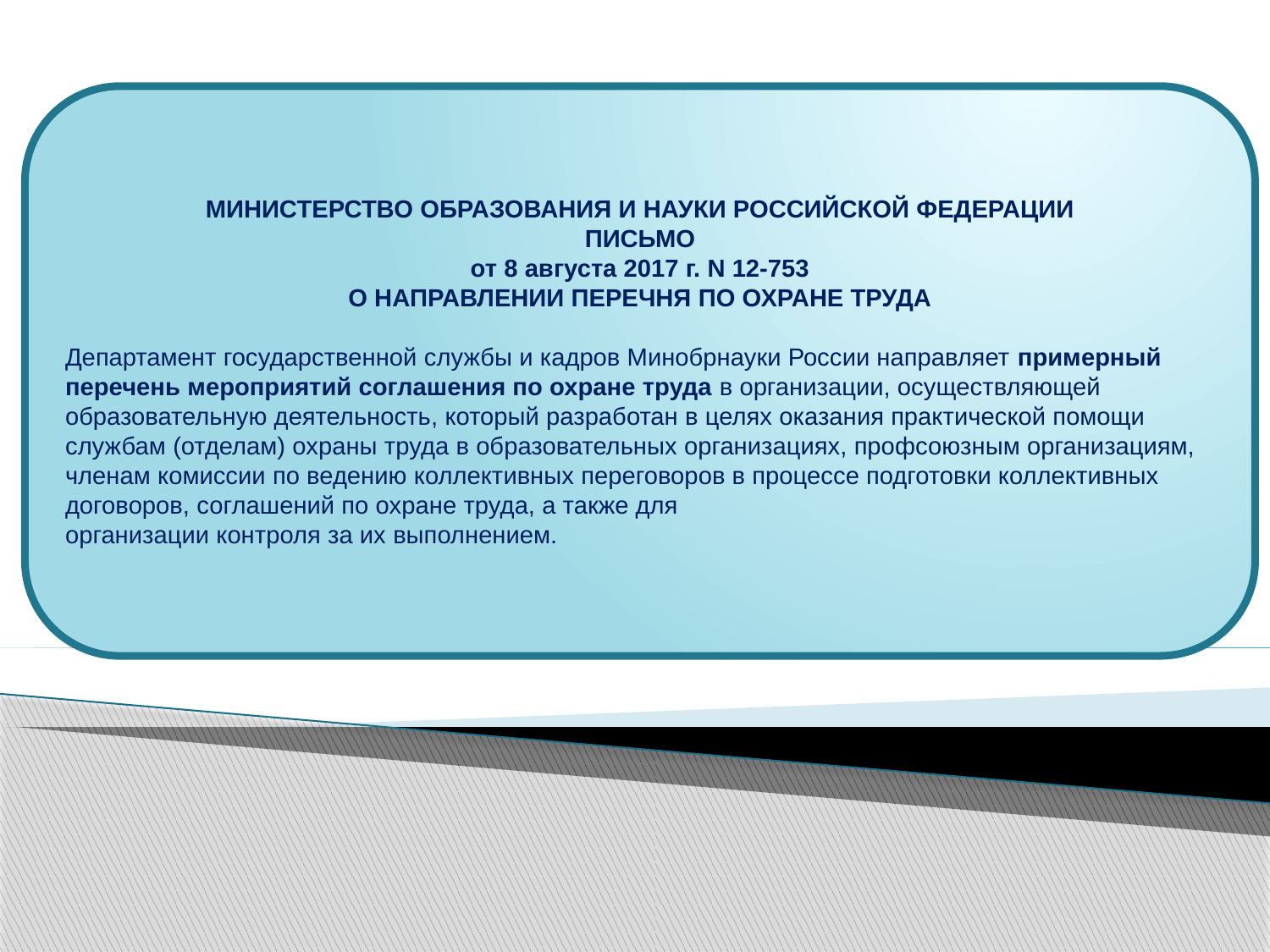

МИНИСТЕРСТВО ОБРАЗОВАНИЯ И НАУКИ РОССИЙСКОЙ ФЕДЕРАЦИИ
ПИСЬМО
от 8 августа 2017 г. N 12-753
О НАПРАВЛЕНИИ ПЕРЕЧНЯ ПО ОХРАНЕ ТРУДА

Департамент государственной службы и кадров Минобрнауки России направляет примерный перечень мероприятий соглашения по охране труда в организации, осуществляющей образовательную деятельность, который разработан в целях оказания практической помощи службам (отделам) охраны труда в образовательных организациях, профсоюзным организациям, членам комиссии по ведению коллективных переговоров в процессе подготовки коллективных договоров, соглашений по охране труда, а также для
организации контроля за их выполнением.